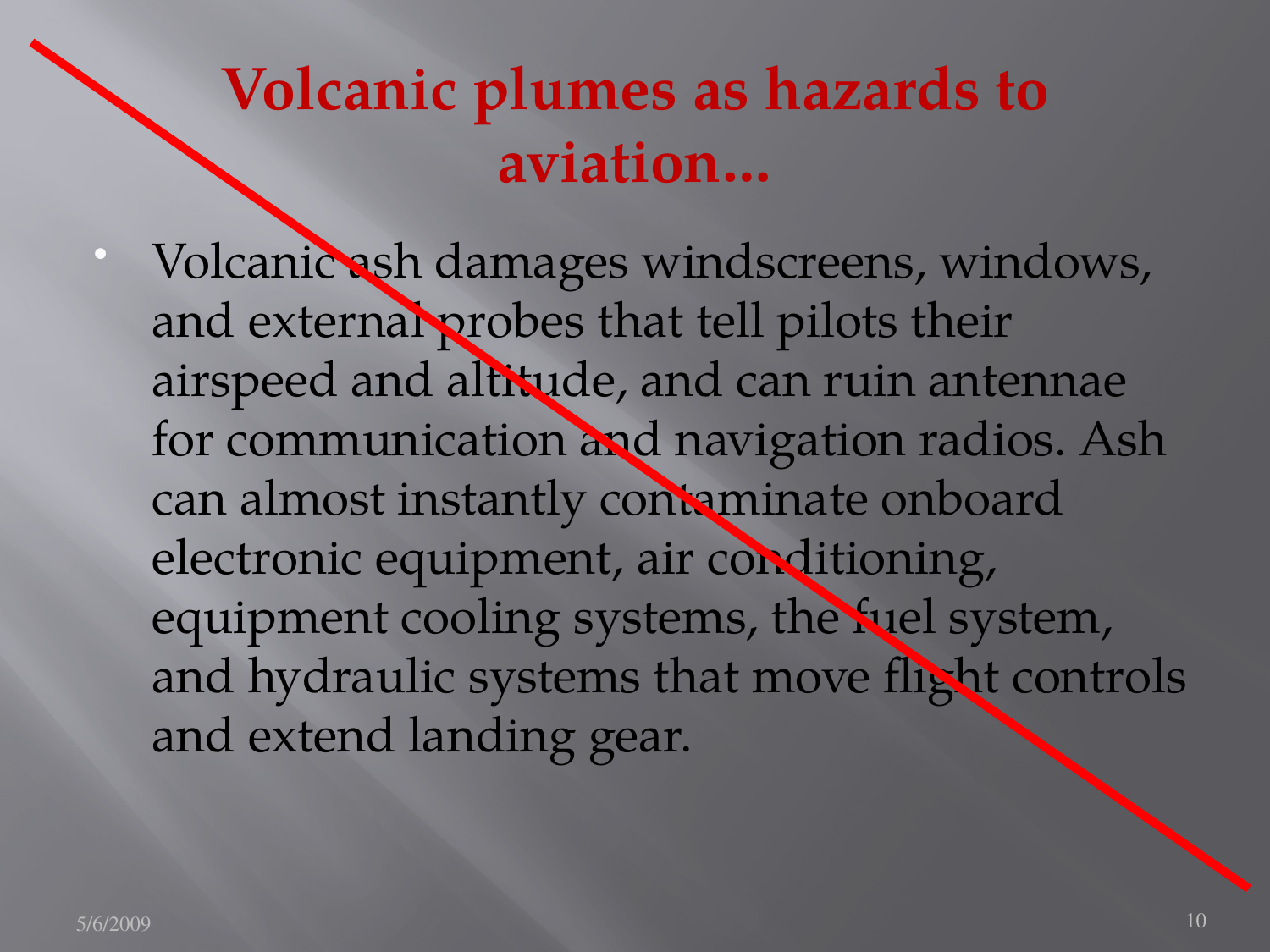

# Volcanic plumes as hazards to aviation…
Volcanic ash damages windscreens, windows, and external probes that tell pilots their airspeed and altitude, and can ruin antennae for communication and navigation radios. Ash can almost instantly contaminate onboard electronic equipment, air conditioning, equipment cooling systems, the fuel system, and hydraulic systems that move flight controls and extend landing gear.

5/6/2009
10